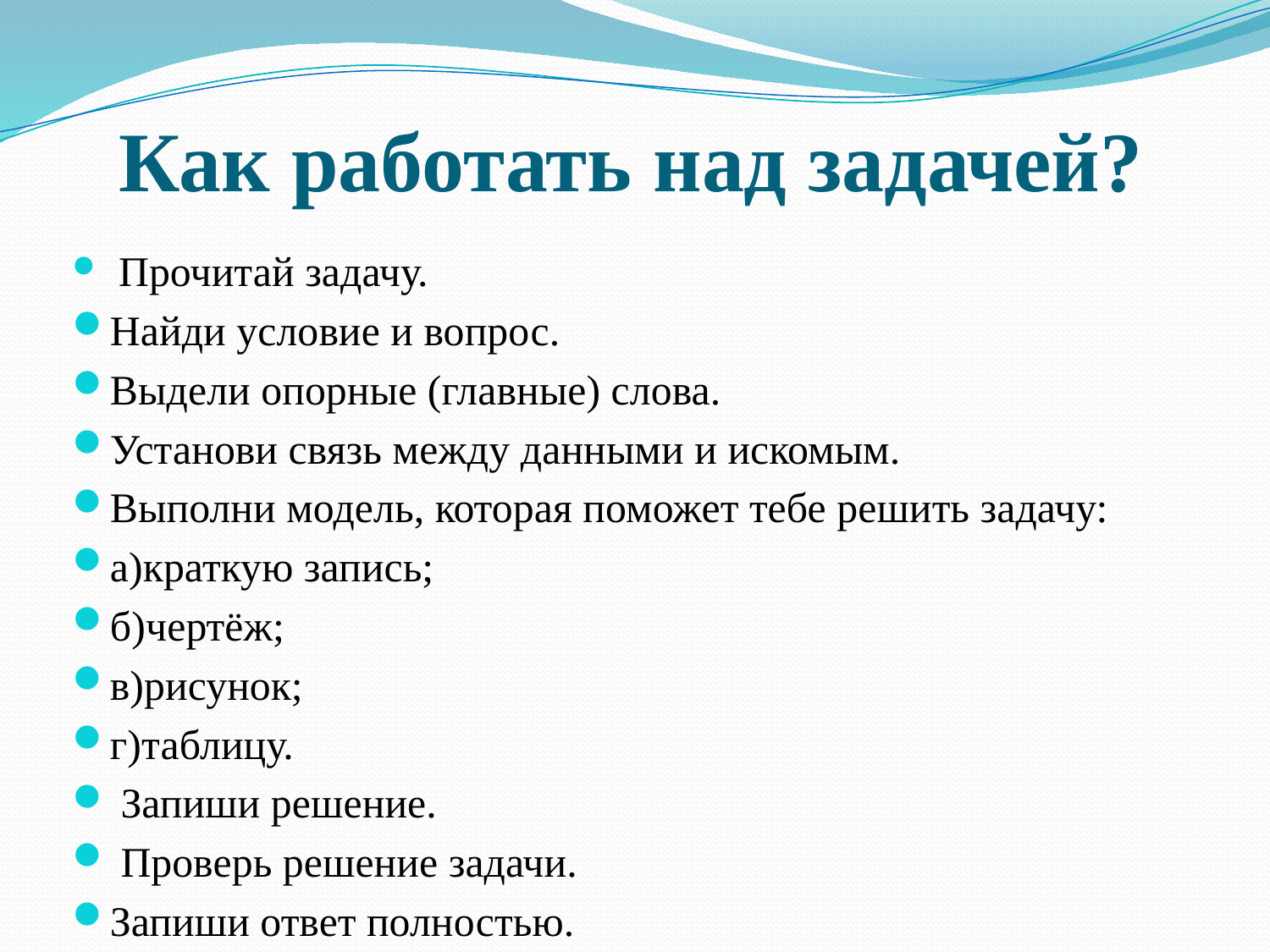

# Как работать над задачей?
 Прочитай задачу.
Найди условие и вопрос.
Выдели опорные (главные) слова.
Установи связь между данными и искомым.
Выполни модель, которая поможет тебе решить задачу:
а)краткую запись;
б)чертёж;
в)рисунок;
г)таблицу.
 Запиши решение.
 Проверь решение задачи.
Запиши ответ полностью.